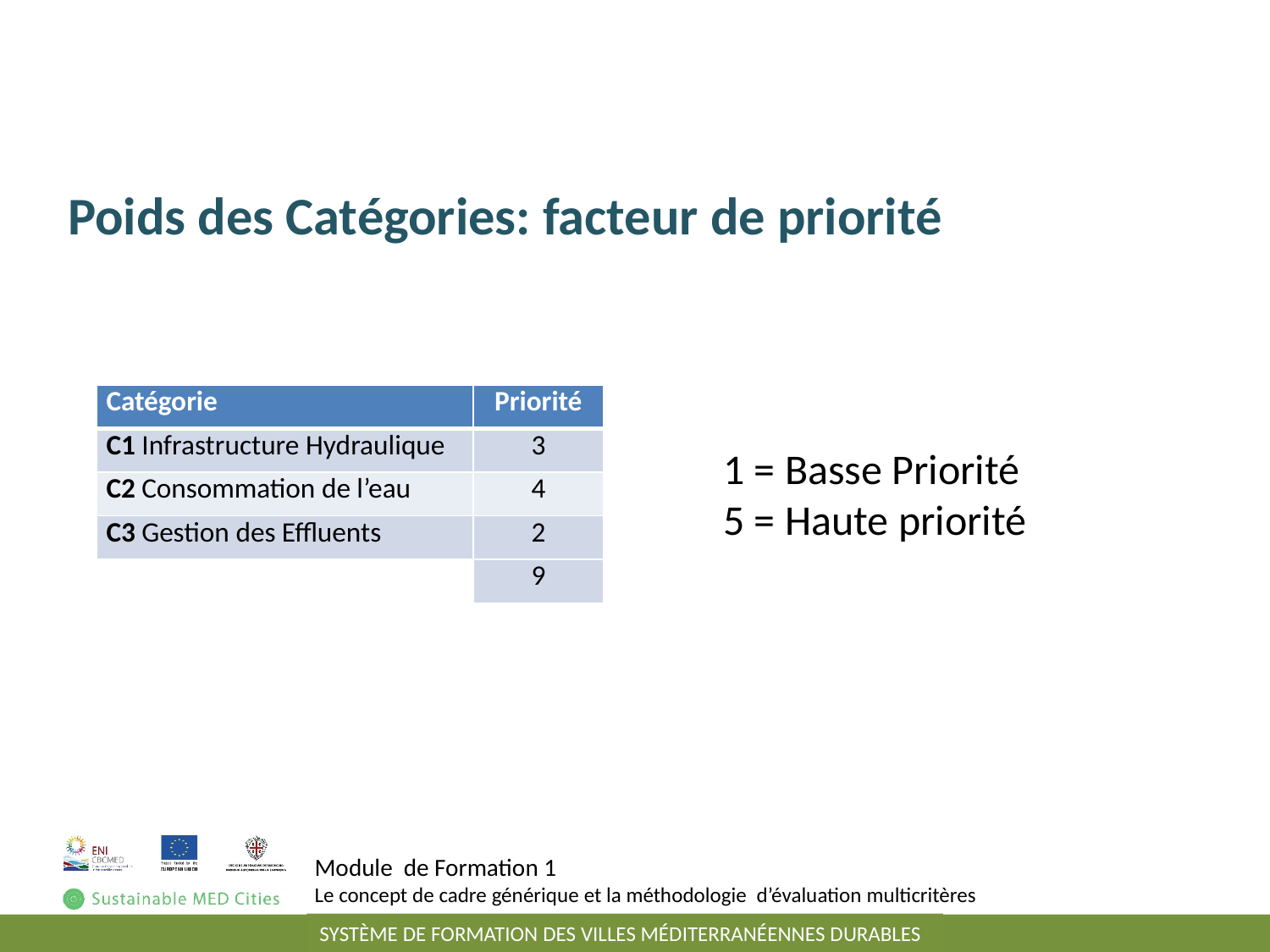

Peso dei criteri in una categoria: esempio
Poids des Catégories: facteur de priorité
| Catégorie | Priorité |
| --- | --- |
| C1 Infrastructure Hydraulique | 3 |
| C2 Consommation de l’eau | 4 |
| C3 Gestion des Effluents | 2 |
|  | 9 |
|  |  |
1 = Basse Priorité
5 = Haute priorité
Module  de Formation 1
Le concept de cadre générique et la méthodologie  d’évaluation multicritères
SYSTÈME DE FORMATION DES VILLES MÉDITERRANÉENNES DURABLES